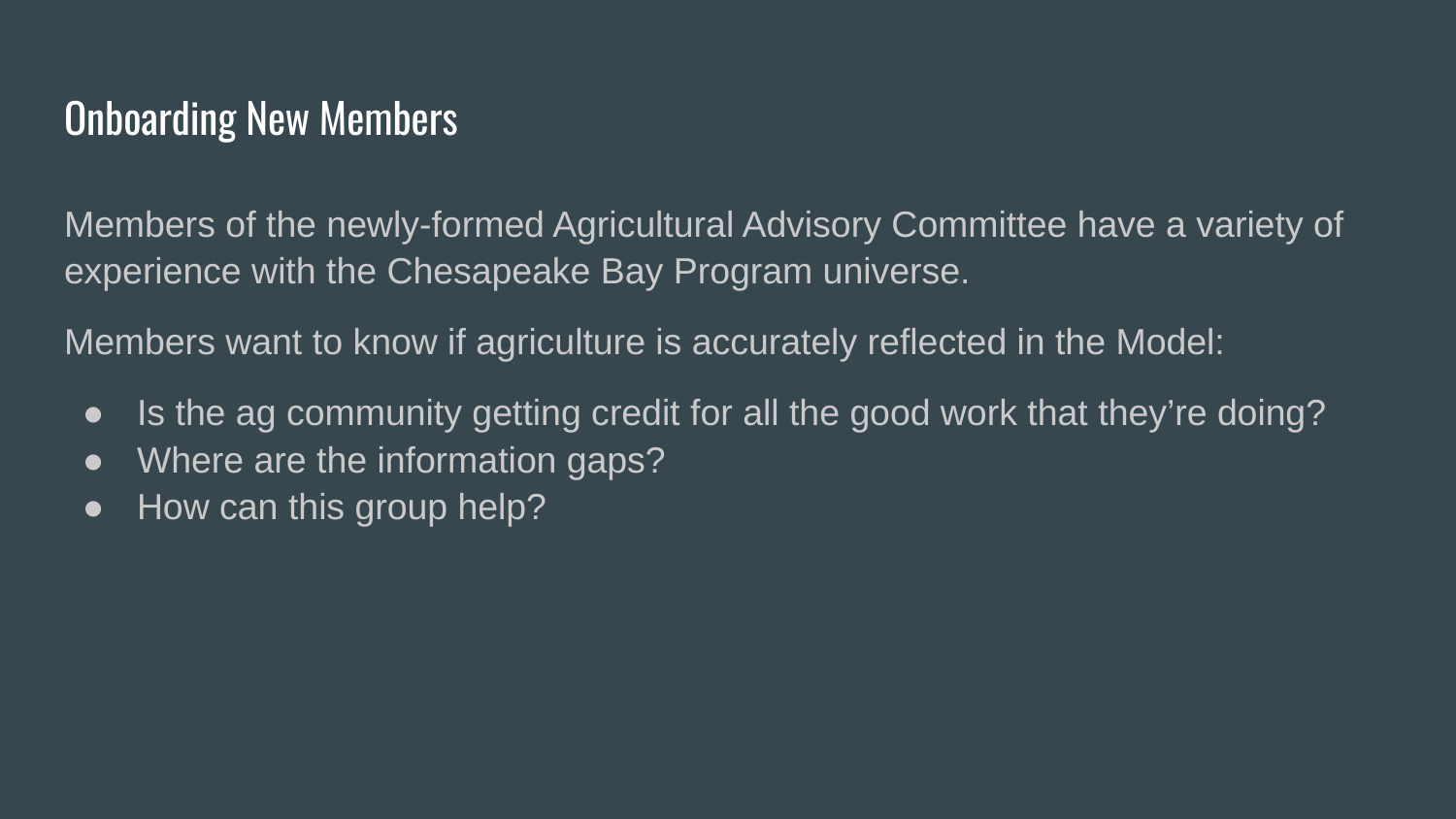

# Onboarding New Members
Members of the newly-formed Agricultural Advisory Committee have a variety of experience with the Chesapeake Bay Program universe.
Members want to know if agriculture is accurately reflected in the Model:
Is the ag community getting credit for all the good work that they’re doing?
Where are the information gaps?
How can this group help?